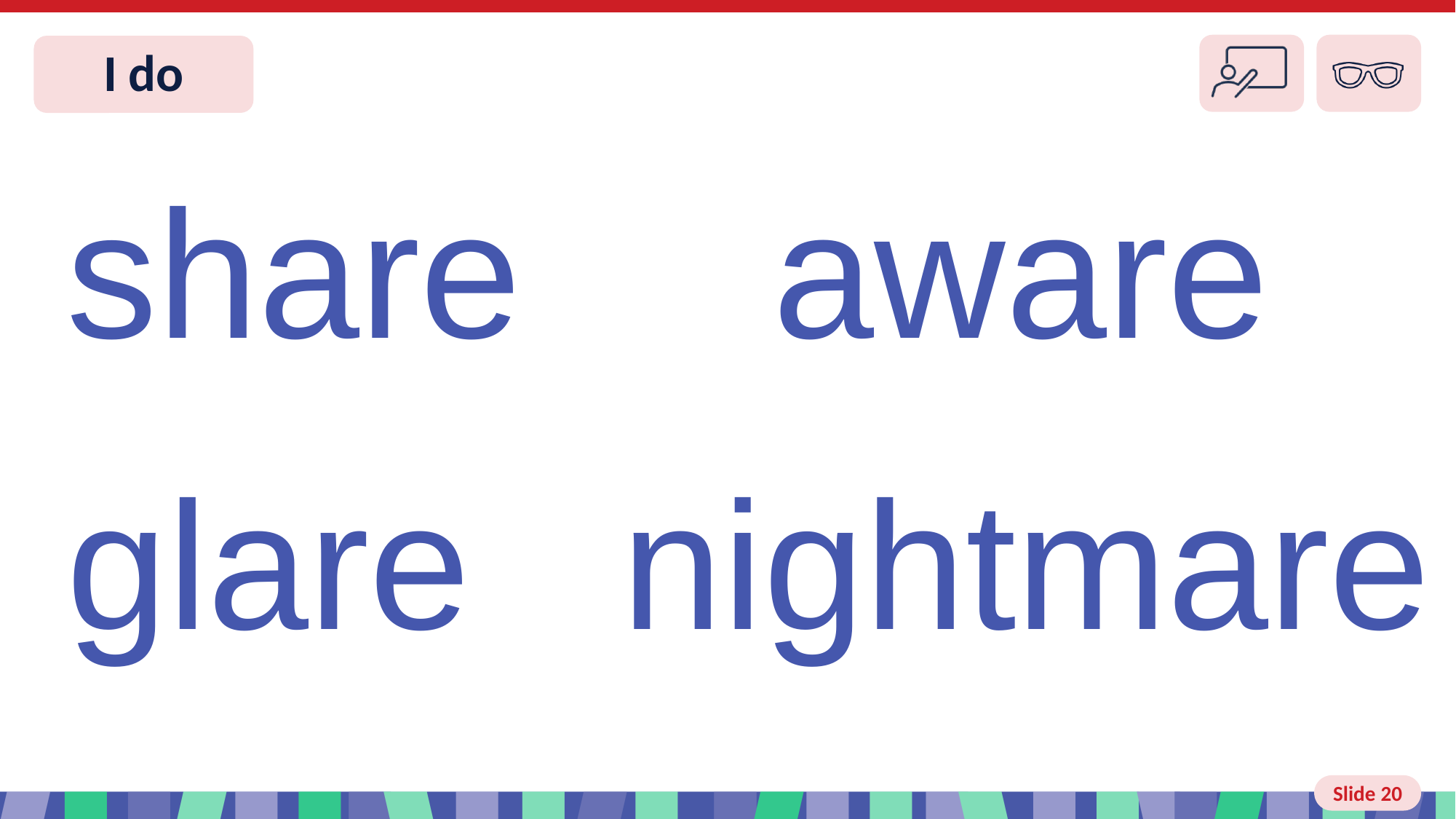

Slide 20 I do
share     aware
glare   nightmare